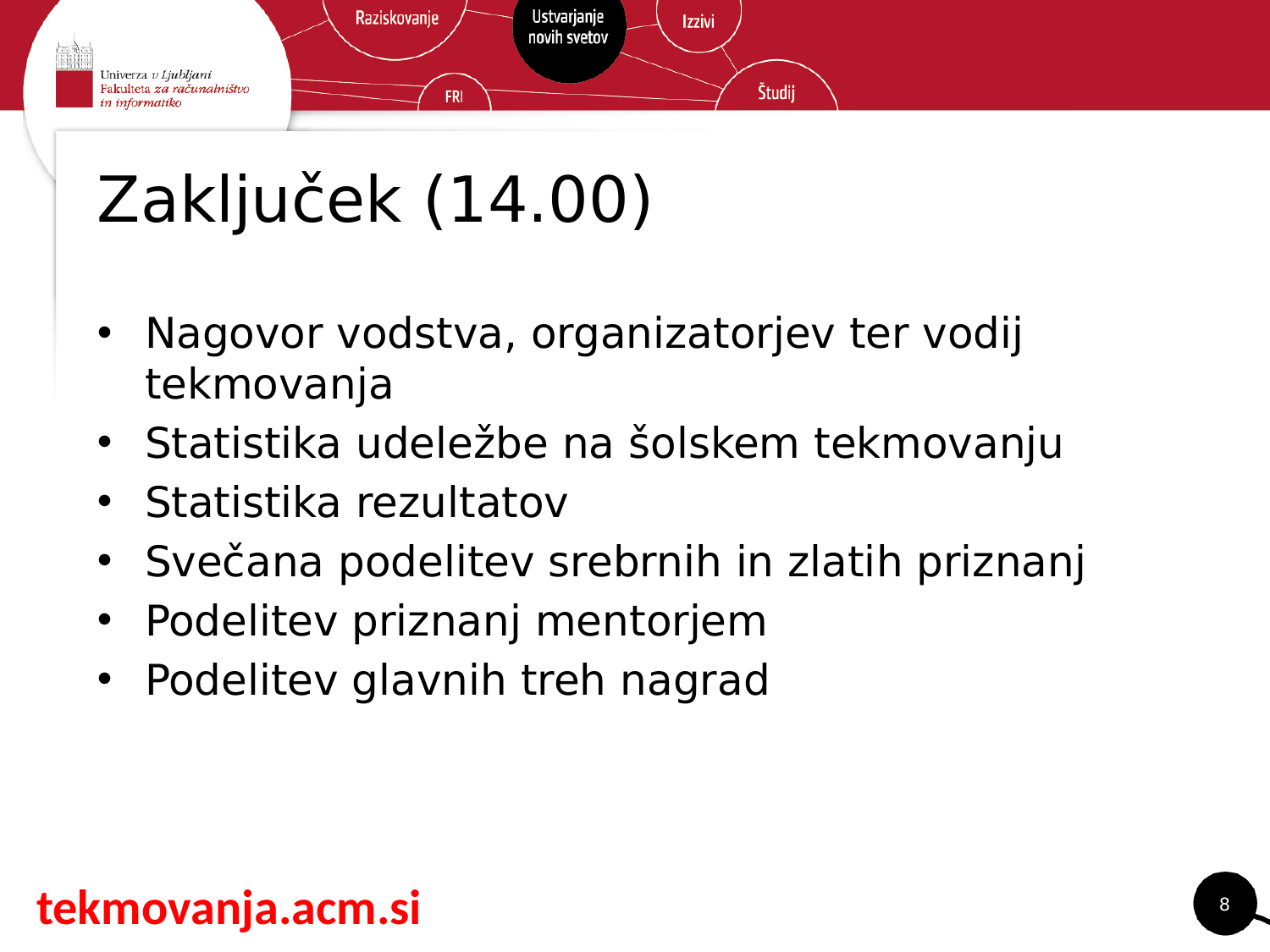

# Zaključek (14.00)
Nagovor vodstva, organizatorjev ter vodij tekmovanja
Statistika udeležbe na šolskem tekmovanju
Statistika rezultatov
Svečana podelitev srebrnih in zlatih priznanj
Podelitev priznanj mentorjem
Podelitev glavnih treh nagrad

tekmovanja.acm.si
8